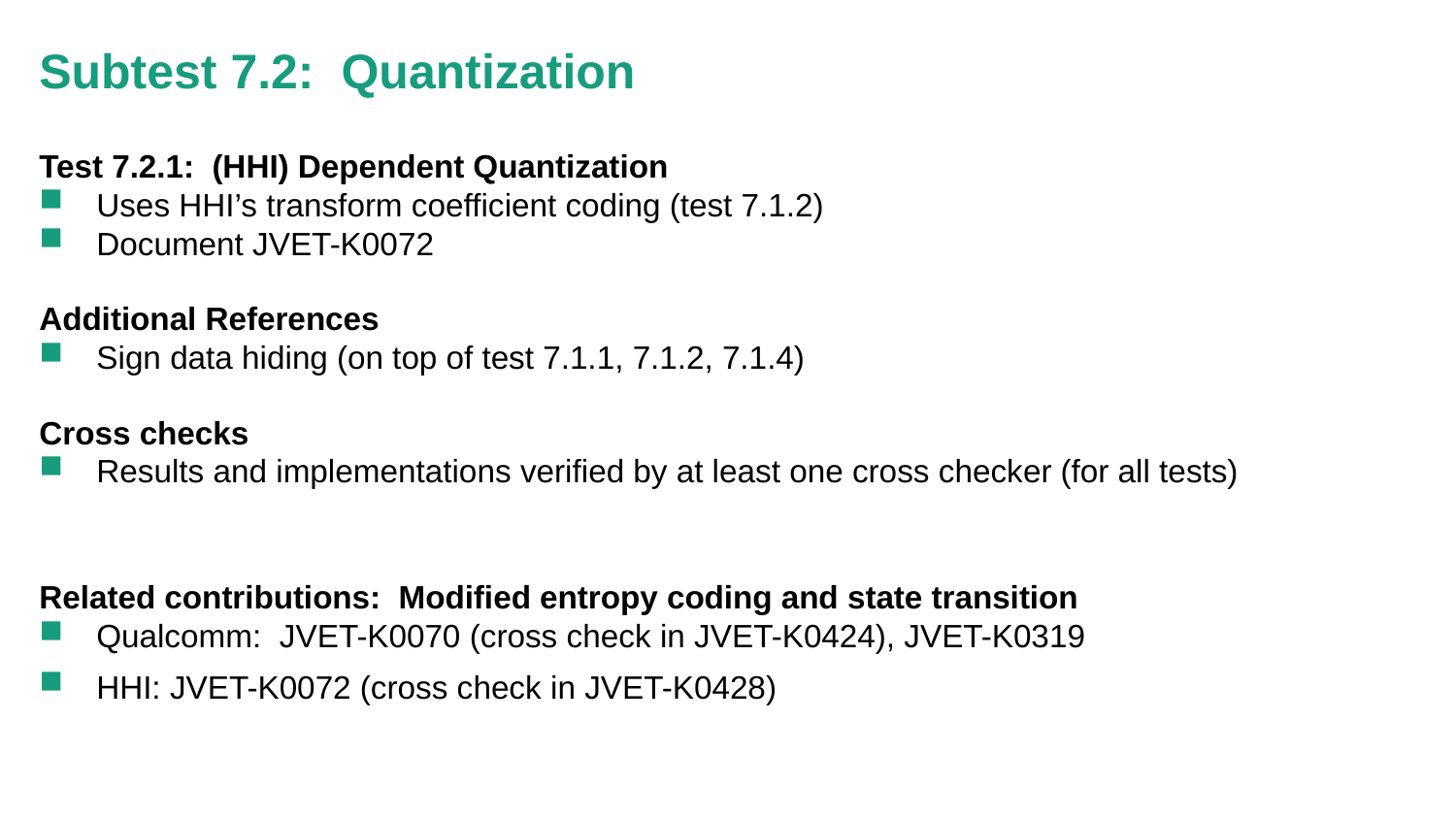

# Subtest 7.2:  Quantization
Test 7.2.1:  (HHI) Dependent Quantization
Uses HHI’s transform coefficient coding (test 7.1.2)
Document JVET-K0072
Additional References
Sign data hiding (on top of test 7.1.1, 7.1.2, 7.1.4)
Cross checks
Results and implementations verified by at least one cross checker (for all tests)

Related contributions:  Modified entropy coding and state transition
Qualcomm:  JVET-K0070 (cross check in JVET-K0424), JVET-K0319
HHI: JVET-K0072 (cross check in JVET-K0428)